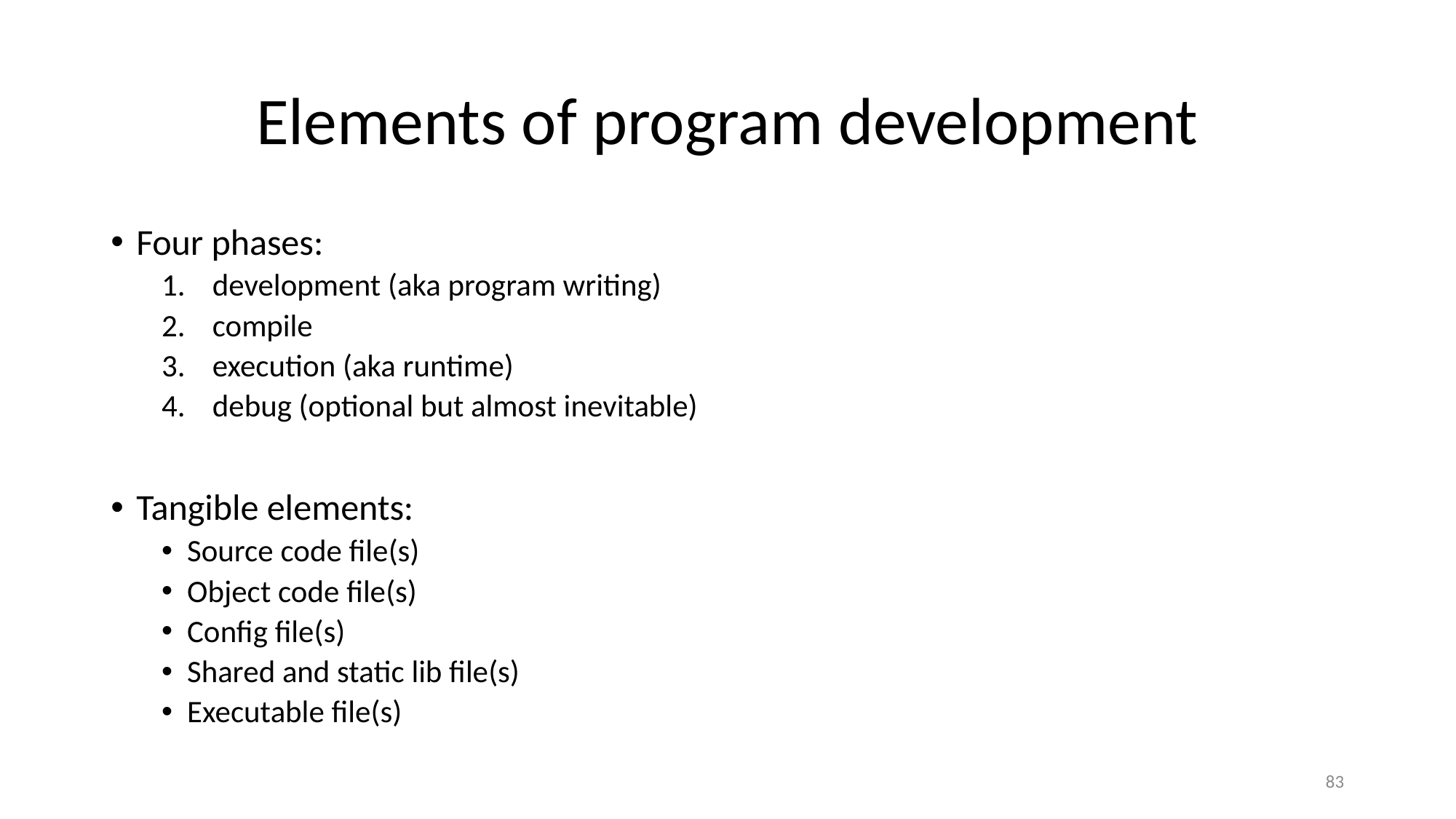

# Elements of program development
Four phases:
development (aka program writing)
compile
execution (aka runtime)
debug (optional but almost inevitable)

Tangible elements:
Source code file(s)
Object code file(s)
Config file(s)
Shared and static lib file(s)
Executable file(s)

83